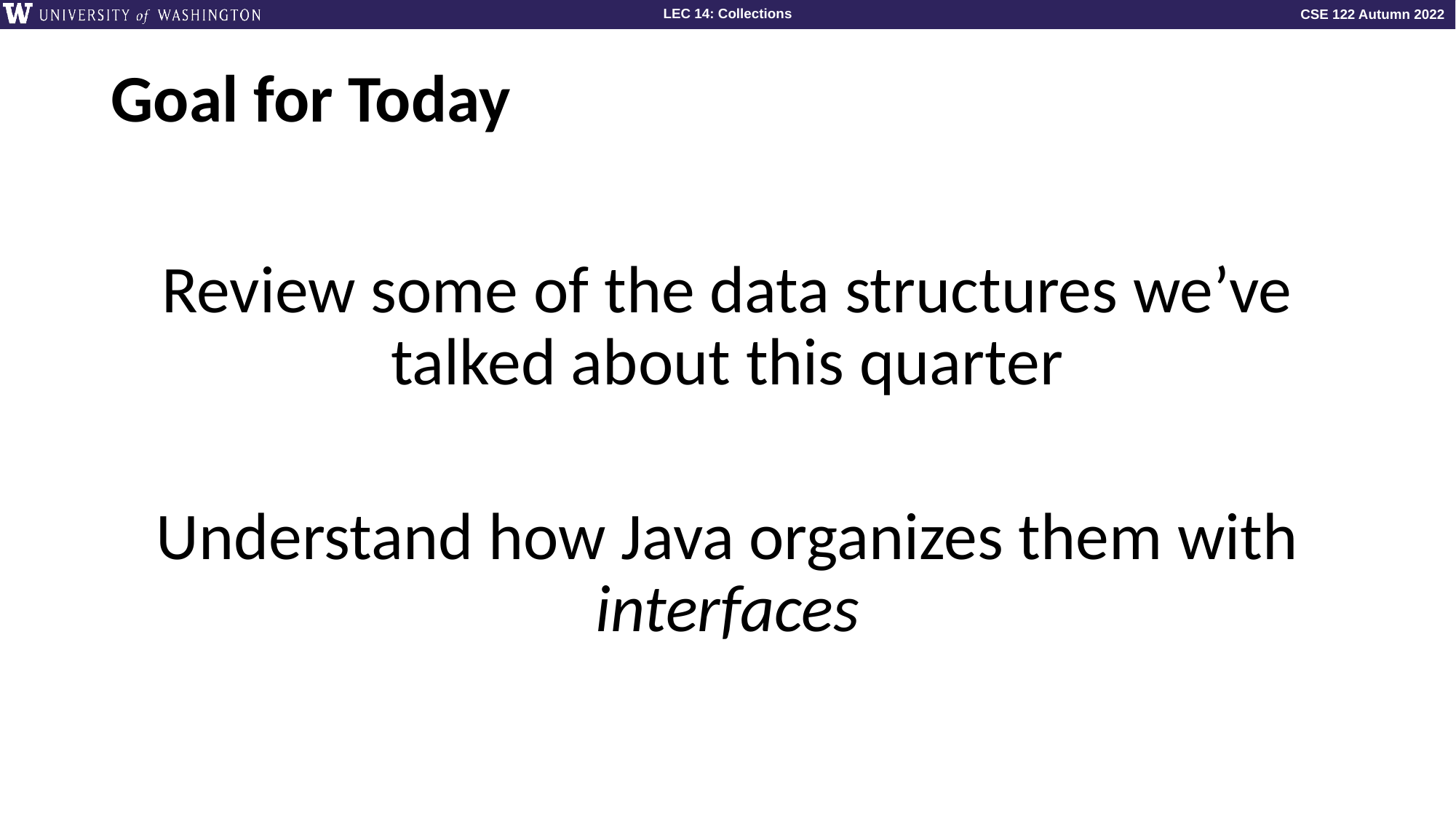

# Goal for Today
Review some of the data structures we’ve talked about this quarter

Understand how Java organizes them with interfaces